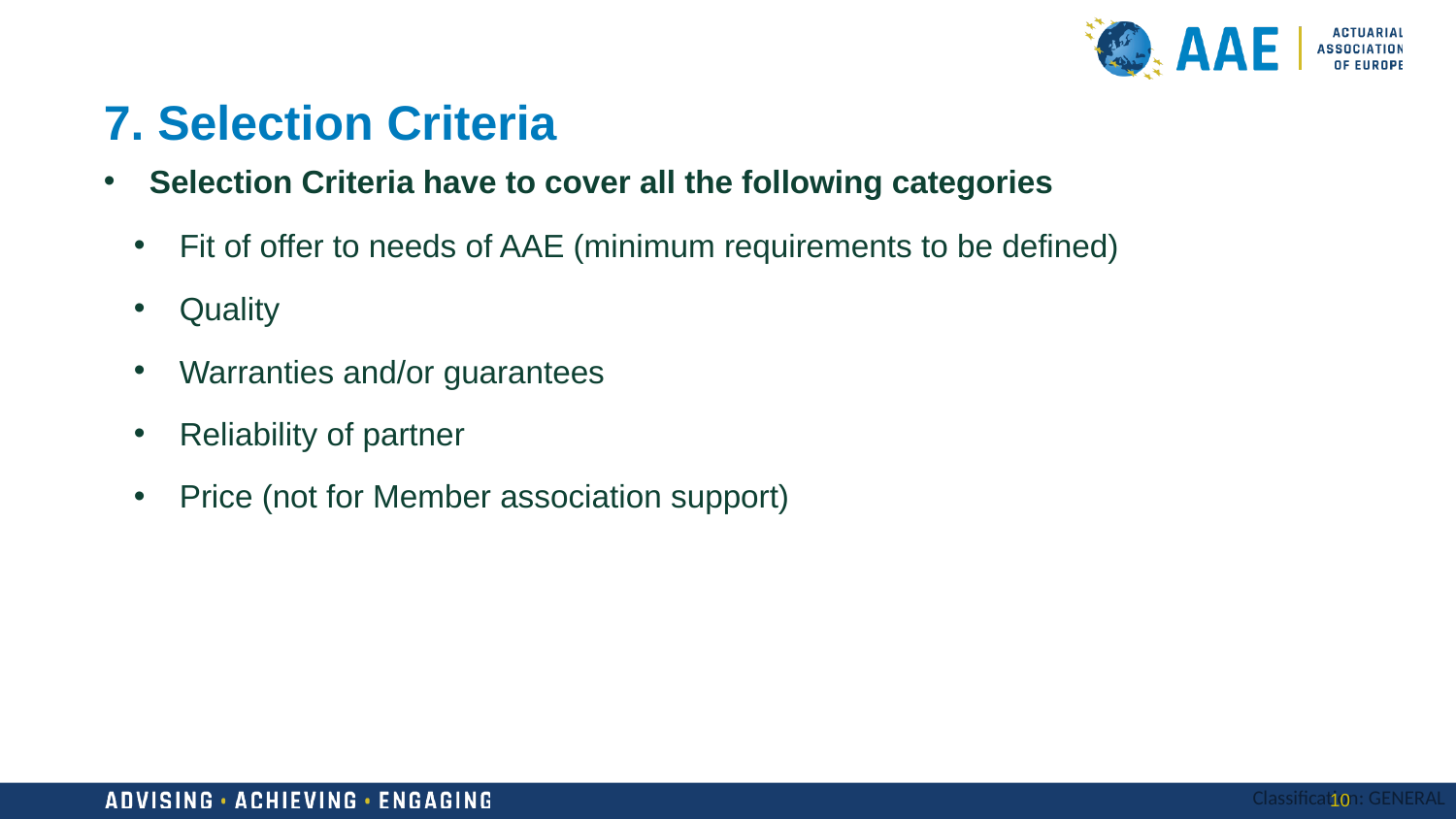

# 7. Selection Criteria
Selection Criteria have to cover all the following categories
Fit of offer to needs of AAE (minimum requirements to be defined)
Quality
Warranties and/or guarantees
Reliability of partner
Price (not for Member association support)
10